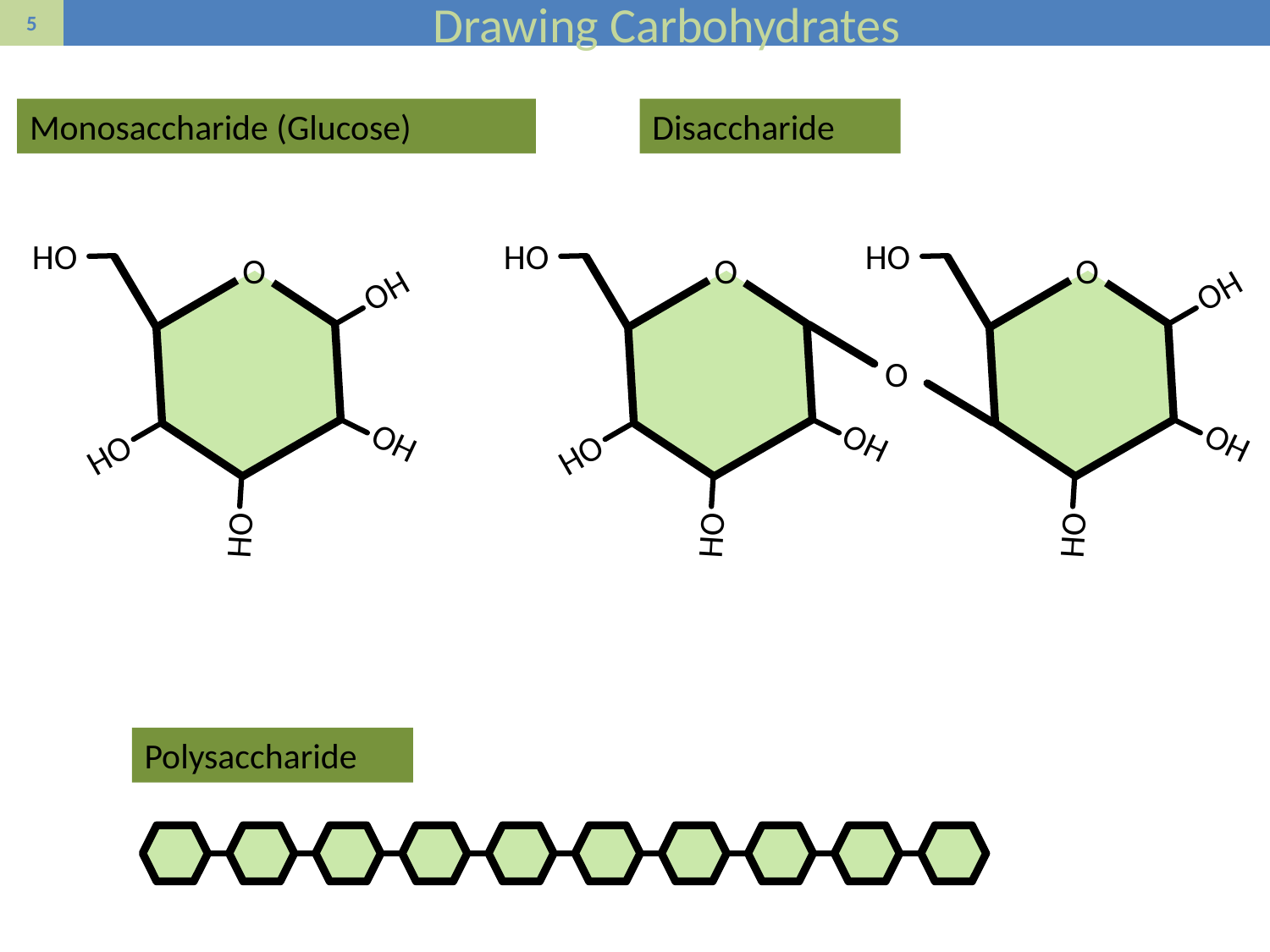

# Drawing Carbohydrates
Monosaccharide (Glucose)
Disaccharide
HO
O

HO
HO
HO
HO
HO
O

O
HO
HO
HO
HO
O

HO
HO
HO
Polysaccharide